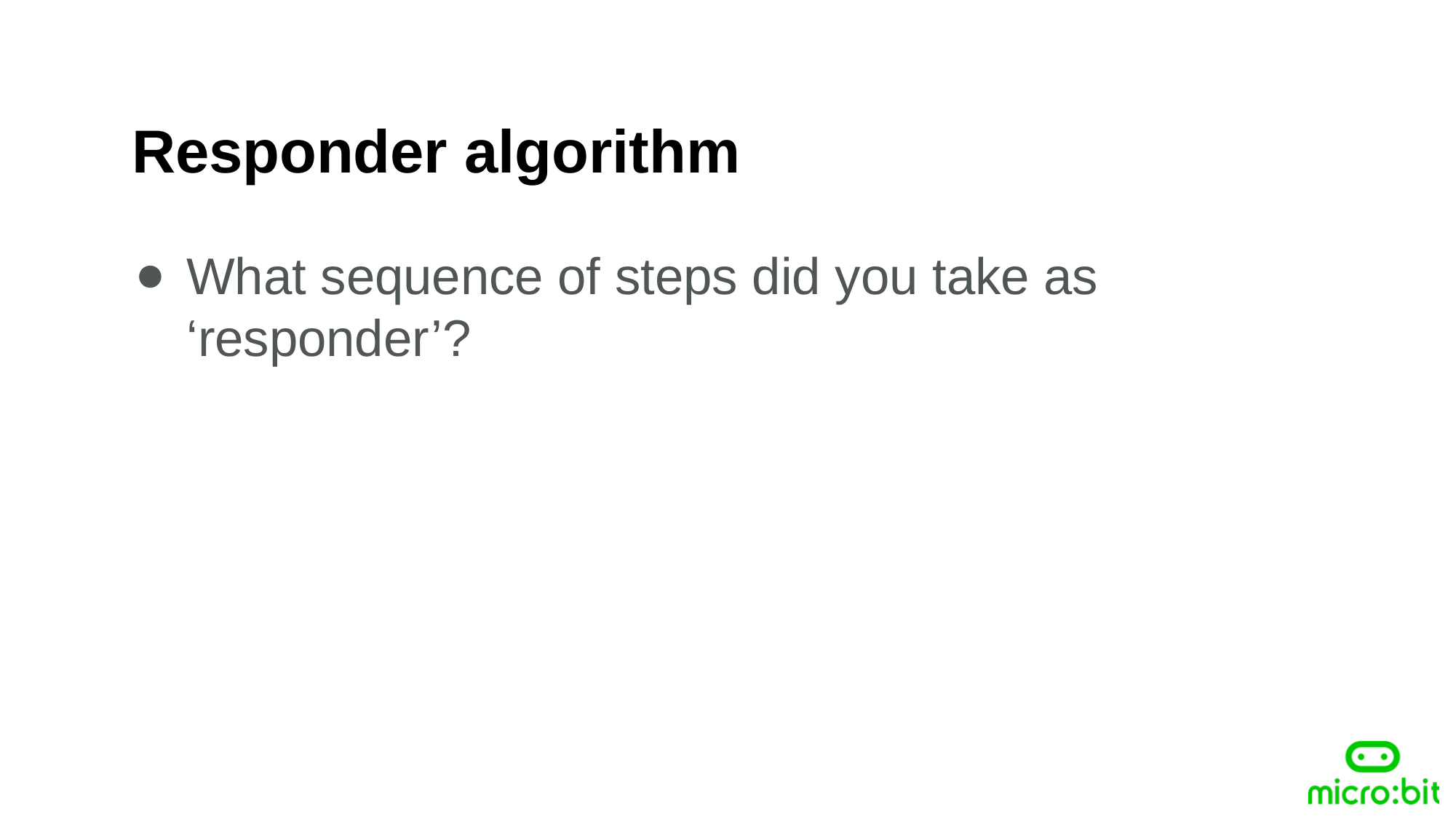

Responder algorithm

What sequence of steps did you take as ‘responder’?